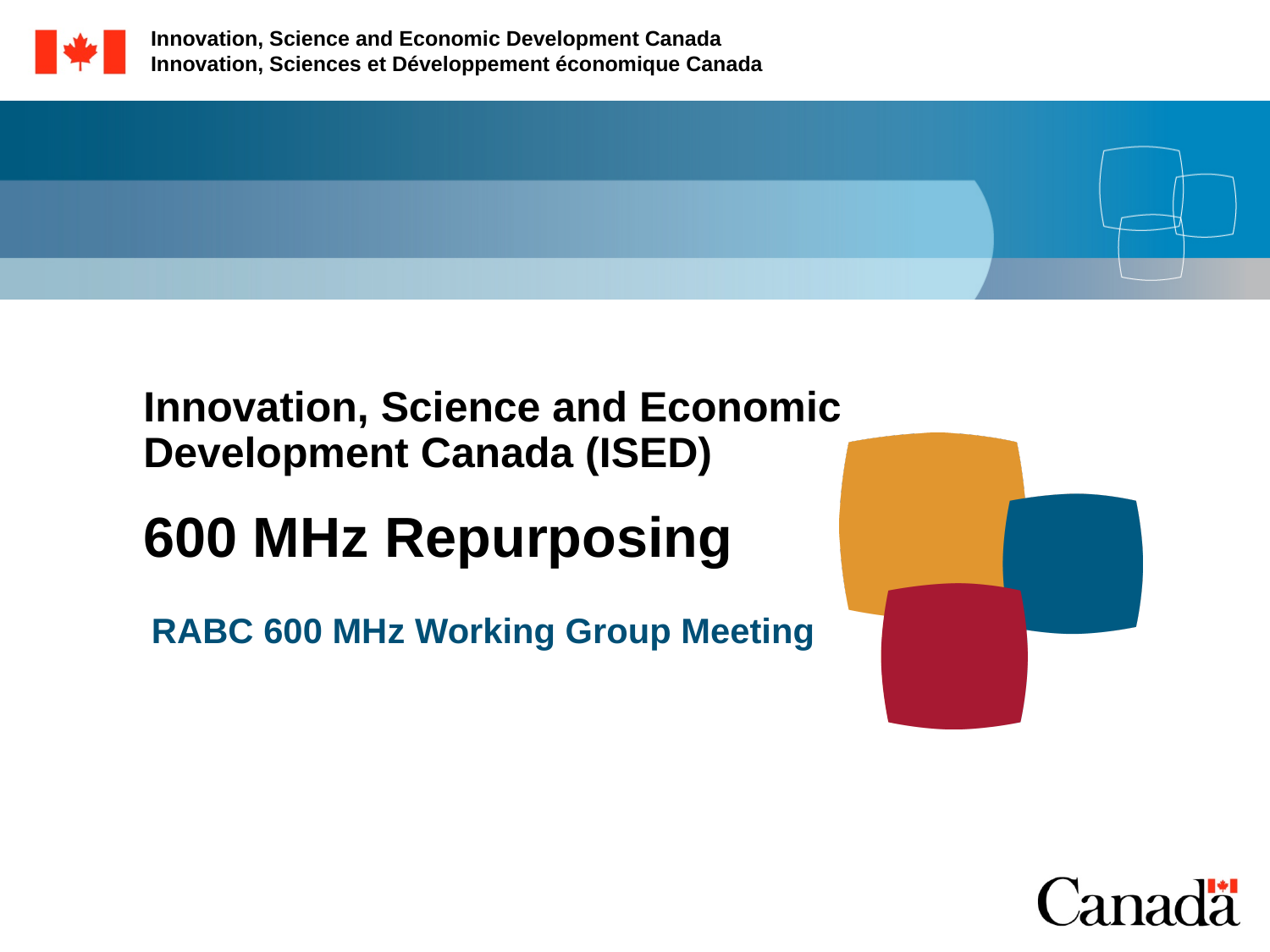

Innovation, Science and Economic Development Canada
Innovation, Sciences et Développement économique Canada

Innovation, Science and Economic Development Canada (ISED)

600 MHz Repurposing
RABC 600 MHz Working Group Meeting